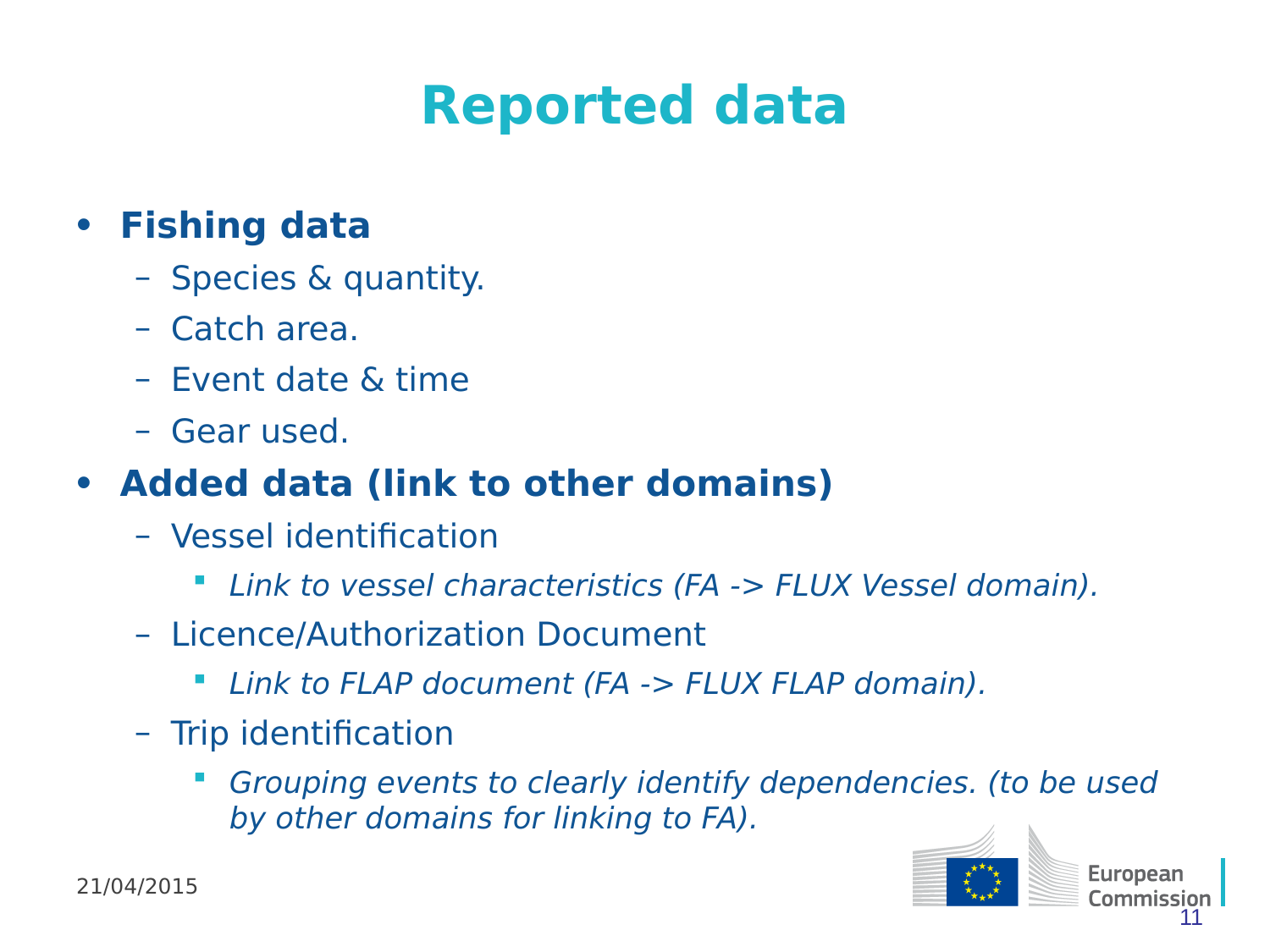

# Reported data
Fishing data
Species & quantity.
Catch area.
Event date & time
Gear used.
Added data (link to other domains)
Vessel identification
Link to vessel characteristics (FA -> FLUX Vessel domain).
Licence/Authorization Document
Link to FLAP document (FA -> FLUX FLAP domain).
Trip identification
Grouping events to clearly identify dependencies. (to be used by other domains for linking to FA).

21/04/2015
11